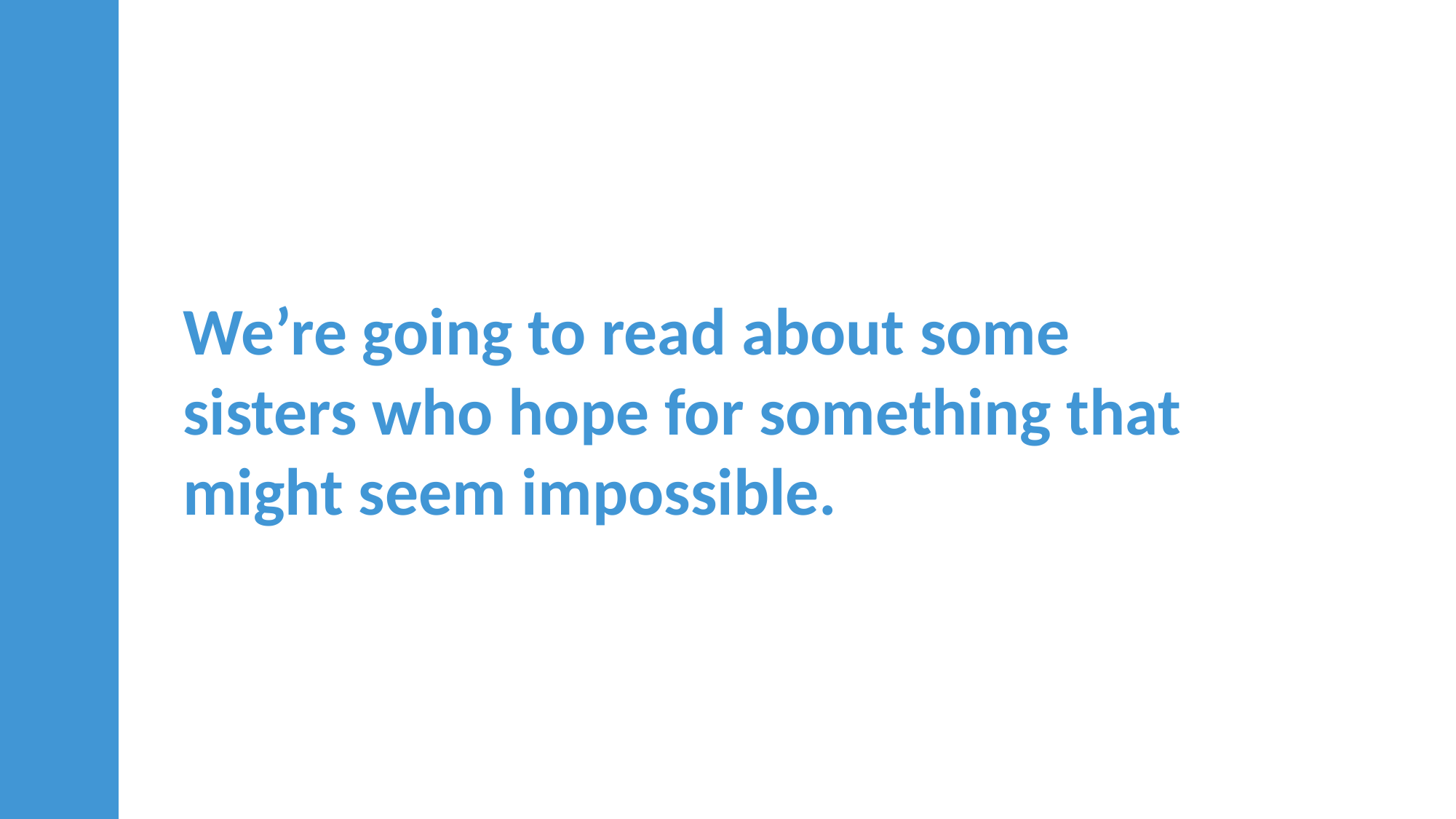

We’re going to read about some sisters who hope for something that might seem impossible.